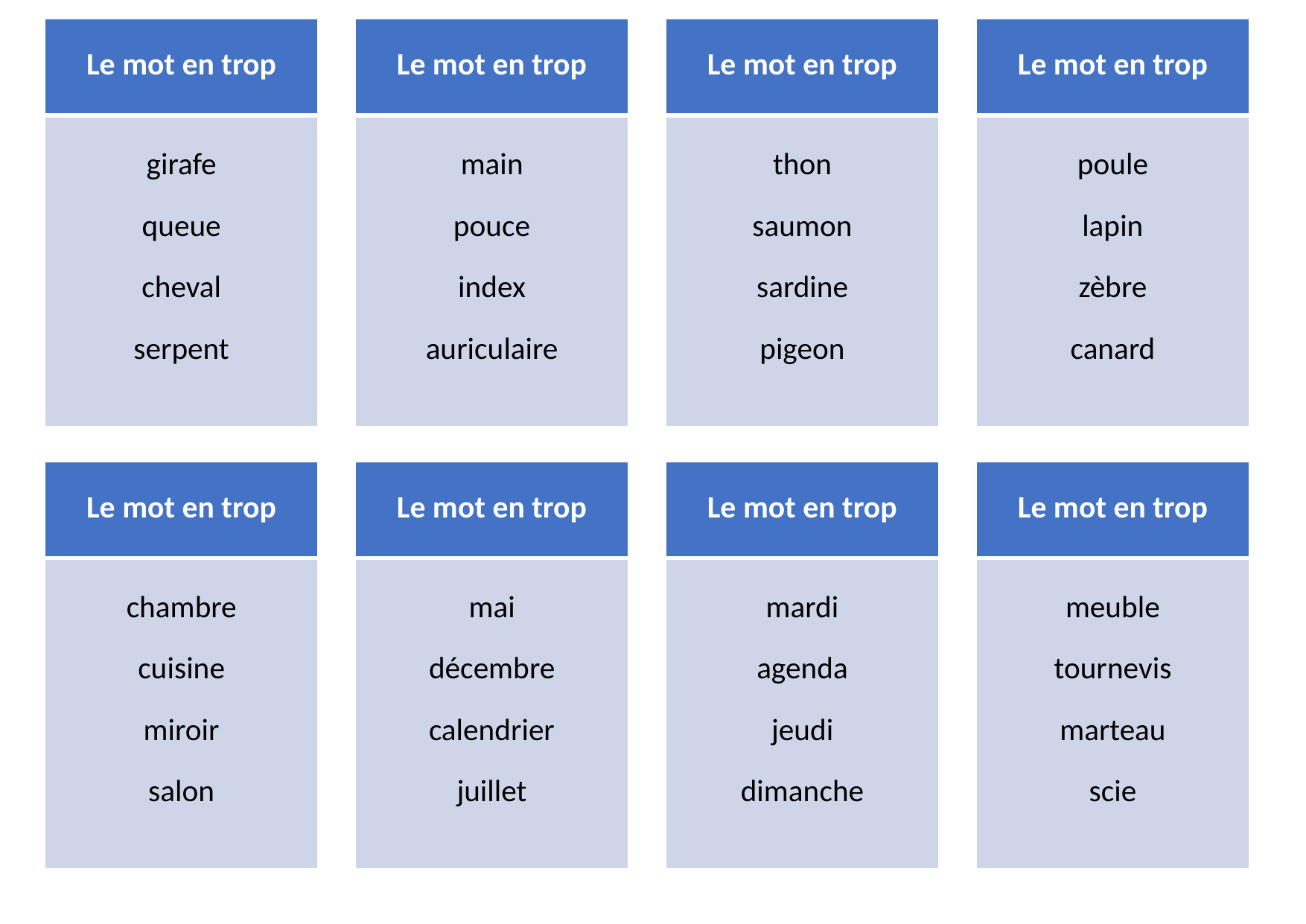

| Le mot en trop |
| --- |
| main pouce index auriculaire |
| Le mot en trop |
| --- |
| poule lapin zèbre canard |
| Le mot en trop |
| --- |
| girafe queue cheval serpent |
| Le mot en trop |
| --- |
| thon saumon sardine pigeon |
| Le mot en trop |
| --- |
| mai décembre calendrier juillet |
| Le mot en trop |
| --- |
| meuble tournevis marteau scie |
| Le mot en trop |
| --- |
| chambre cuisine miroir salon |
| Le mot en trop |
| --- |
| mardi agenda jeudi dimanche |